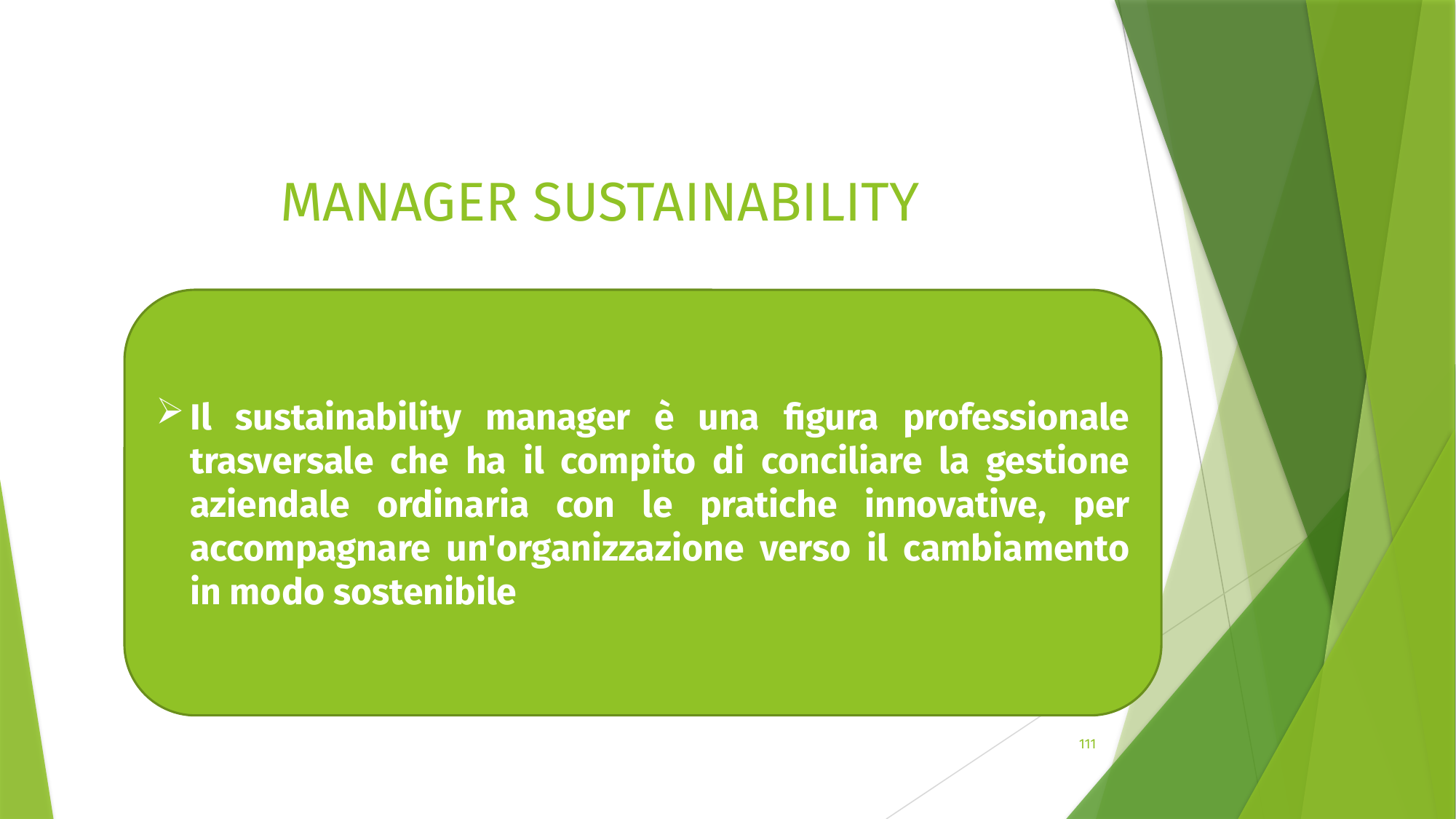

# MANAGER SUSTAINABILITY
Il sustainability manager è una figura professionale trasversale che ha il compito di conciliare la gestione aziendale ordinaria con le pratiche innovative, per accompagnare un'organizzazione verso il cambiamento in modo sostenibile
111